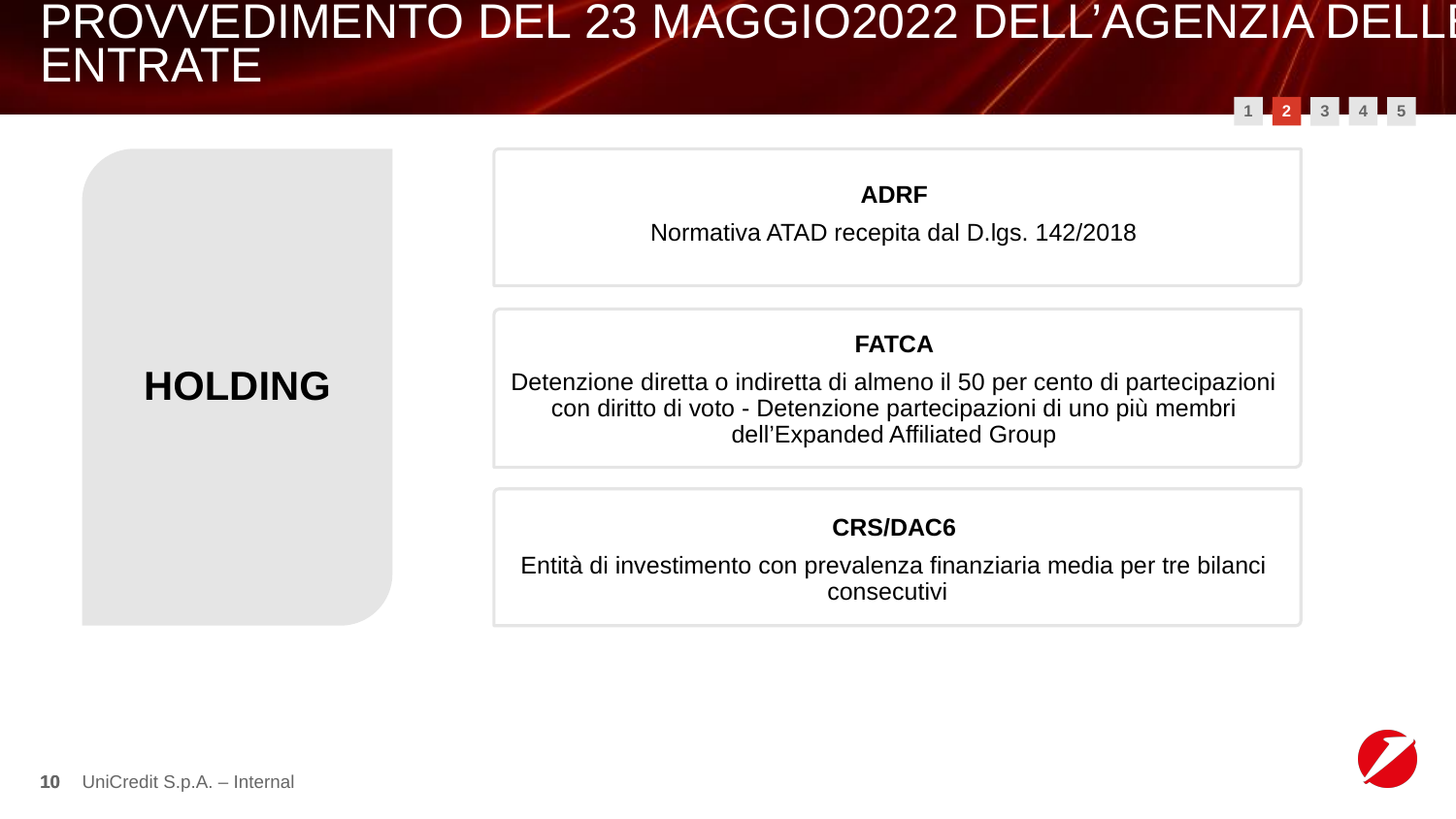

# PROVVEDIMENTO DEL 23 MAGGIO2022 DELL’AGENZIA DELLE ENTRATE
1
2
4
3
5
HOLDING

ADRF
Normativa ATAD recepita dal D.lgs. 142/2018

FATCA
Detenzione diretta o indiretta di almeno il 50 per cento di partecipazioni con diritto di voto - Detenzione partecipazioni di uno più membri dell’Expanded Affiliated Group

CRS/DAC6
Entità di investimento con prevalenza finanziaria media per tre bilanci consecutivi

UniCredit S.p.A. – Internal